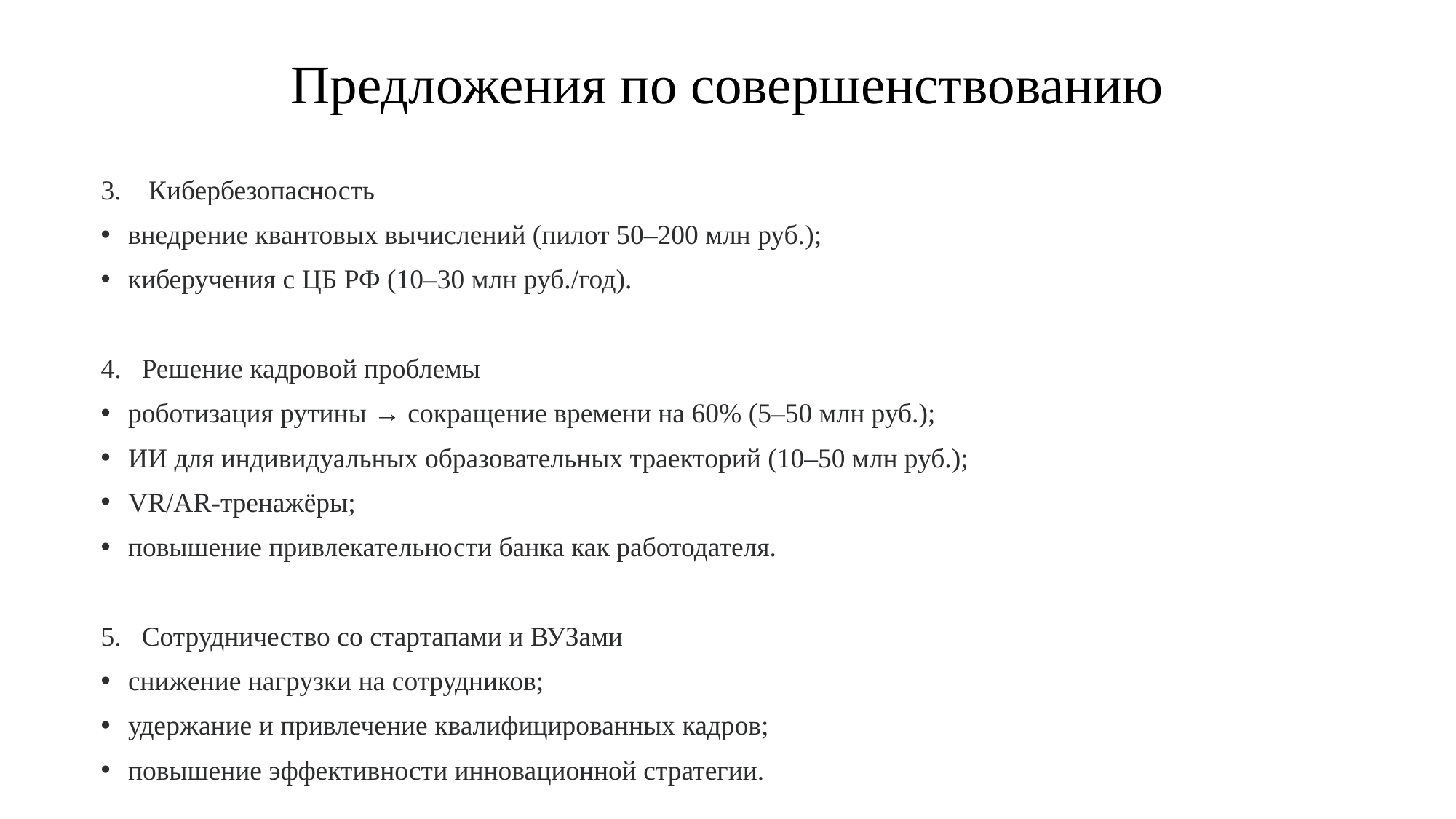

# Предложения по совершенствованию
Кибербезопасность
внедрение квантовых вычислений (пилот 50–200 млн руб.);
киберучения с ЦБ РФ (10–30 млн руб./год).

Решение кадровой проблемы
роботизация рутины → сокращение времени на 60% (5–50 млн руб.);
ИИ для индивидуальных образовательных траекторий (10–50 млн руб.);
VR/AR-тренажёры;
повышение привлекательности банка как работодателя.

Сотрудничество со стартапами и ВУЗами
снижение нагрузки на сотрудников;
удержание и привлечение квалифицированных кадров;
повышение эффективности инновационной стратегии.